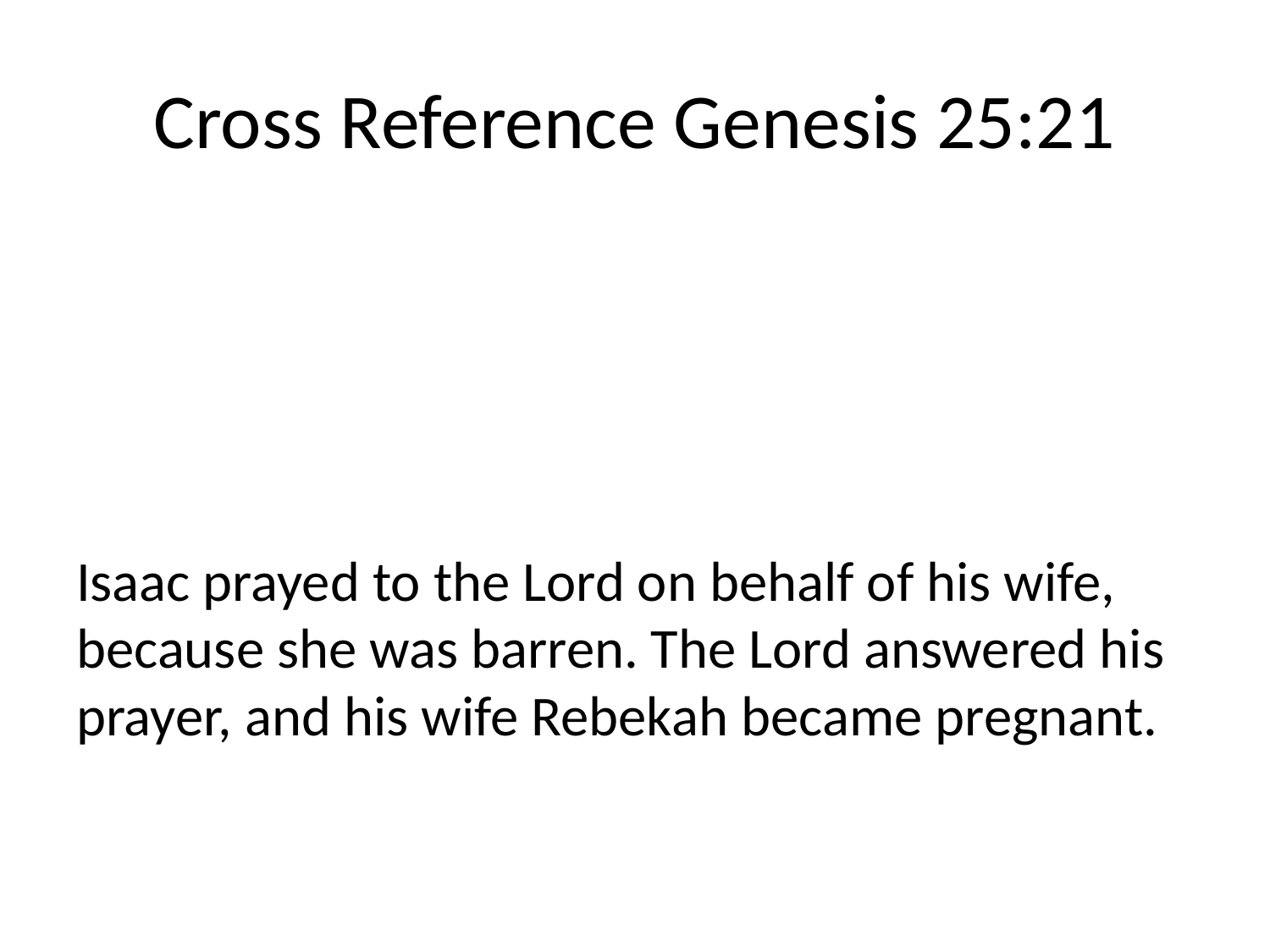

# Cross Reference Genesis 25:21

Isaac prayed to the Lord on behalf of his wife, because she was barren. The Lord answered his prayer, and his wife Rebekah became pregnant.